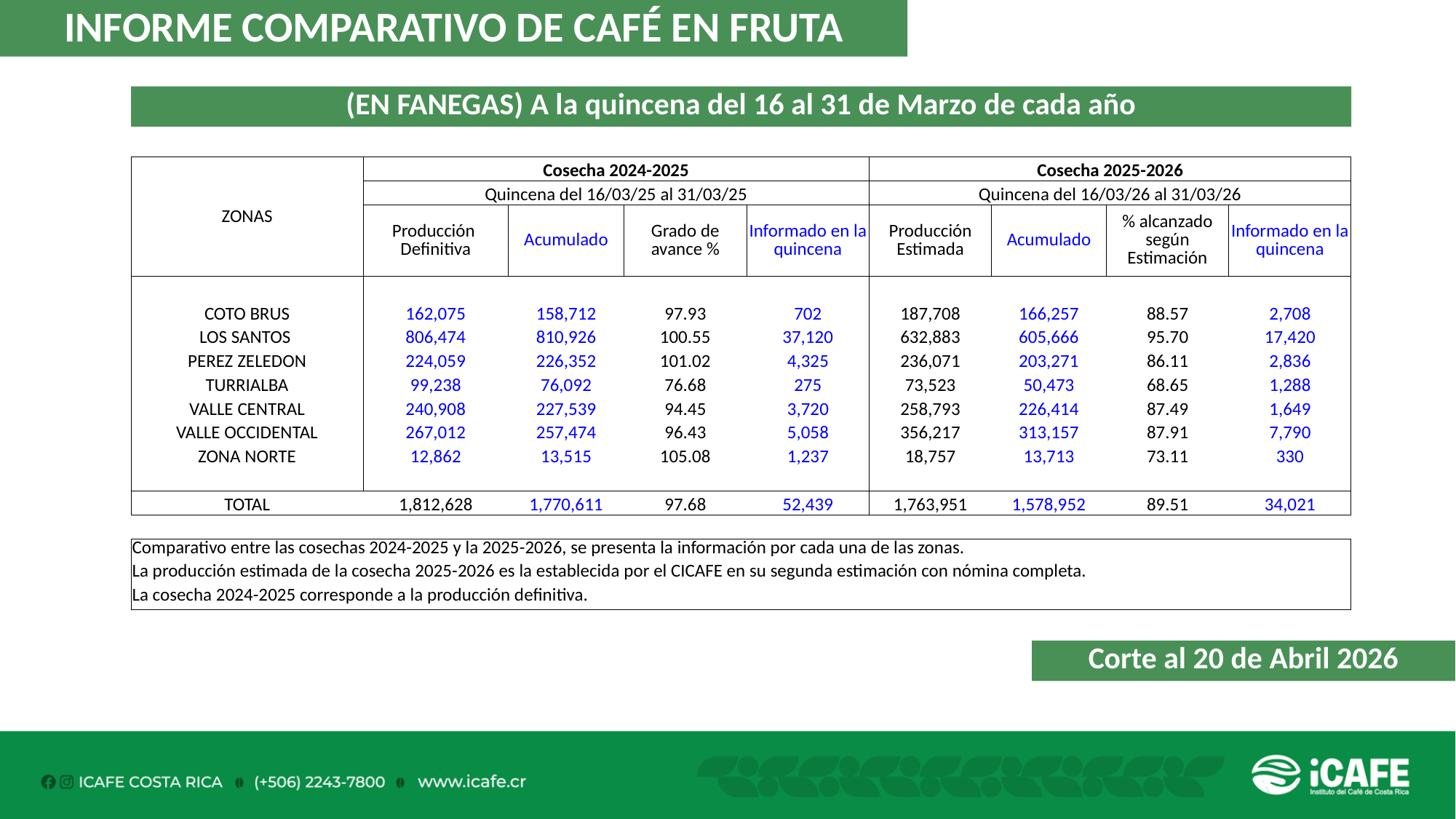

INFORME COMPARATIVO DE CAFÉ EN FRUTA

(EN FANEGAS) A la quincena del 16 al 31 de Marzo de cada año

| ZONAS | Cosecha 2024-2025 |  |  |  | Cosecha 2025-2026 |  |  |  |
| --- | --- | --- | --- | --- | --- | --- | --- | --- |
|  | Quincena del 16/03/25 al 31/03/25 |  |  |  | Quincena del 16/03/26 al 31/03/26 |  |  |  |
|  | Producción Definitiva | Acumulado | Grado de avance % | Informado en la quincena | Producción Estimada | Acumulado | % alcanzado según Estimación | Informado en la quincena |
|  |  |  |  |  |  |  |  |  |
| COTO BRUS | 162,075 | 158,712 | 97.93 | 702 | 187,708 | 166,257 | 88.57 | 2,708 |
| LOS SANTOS | 806,474 | 810,926 | 100.55 | 37,120 | 632,883 | 605,666 | 95.70 | 17,420 |
| PEREZ ZELEDON | 224,059 | 226,352 | 101.02 | 4,325 | 236,071 | 203,271 | 86.11 | 2,836 |
| TURRIALBA | 99,238 | 76,092 | 76.68 | 275 | 73,523 | 50,473 | 68.65 | 1,288 |
| VALLE CENTRAL | 240,908 | 227,539 | 94.45 | 3,720 | 258,793 | 226,414 | 87.49 | 1,649 |
| VALLE OCCIDENTAL | 267,012 | 257,474 | 96.43 | 5,058 | 356,217 | 313,157 | 87.91 | 7,790 |
| ZONA NORTE | 12,862 | 13,515 | 105.08 | 1,237 | 18,757 | 13,713 | 73.11 | 330 |
|  |  |  |  |  |  |  |  |  |
| TOTAL | 1,812,628 | 1,770,611 | 97.68 | 52,439 | 1,763,951 | 1,578,952 | 89.51 | 34,021 |
|  |  |  |  |  |  |  |  |  |
| Comparativo entre las cosechas 2024-2025 y la 2025-2026, se presenta la información por cada una de las zonas. |  |  |  |  |  |  |  |  |
| La producción estimada de la cosecha 2025-2026 es la establecida por el CICAFE en su segunda estimación con nómina completa. |  |  |  |  |  |  |  |  |
| La cosecha 2024-2025 corresponde a la producción definitiva. |  |  |  |  |  |  |  |  |

Corte al 20 de Abril 2026